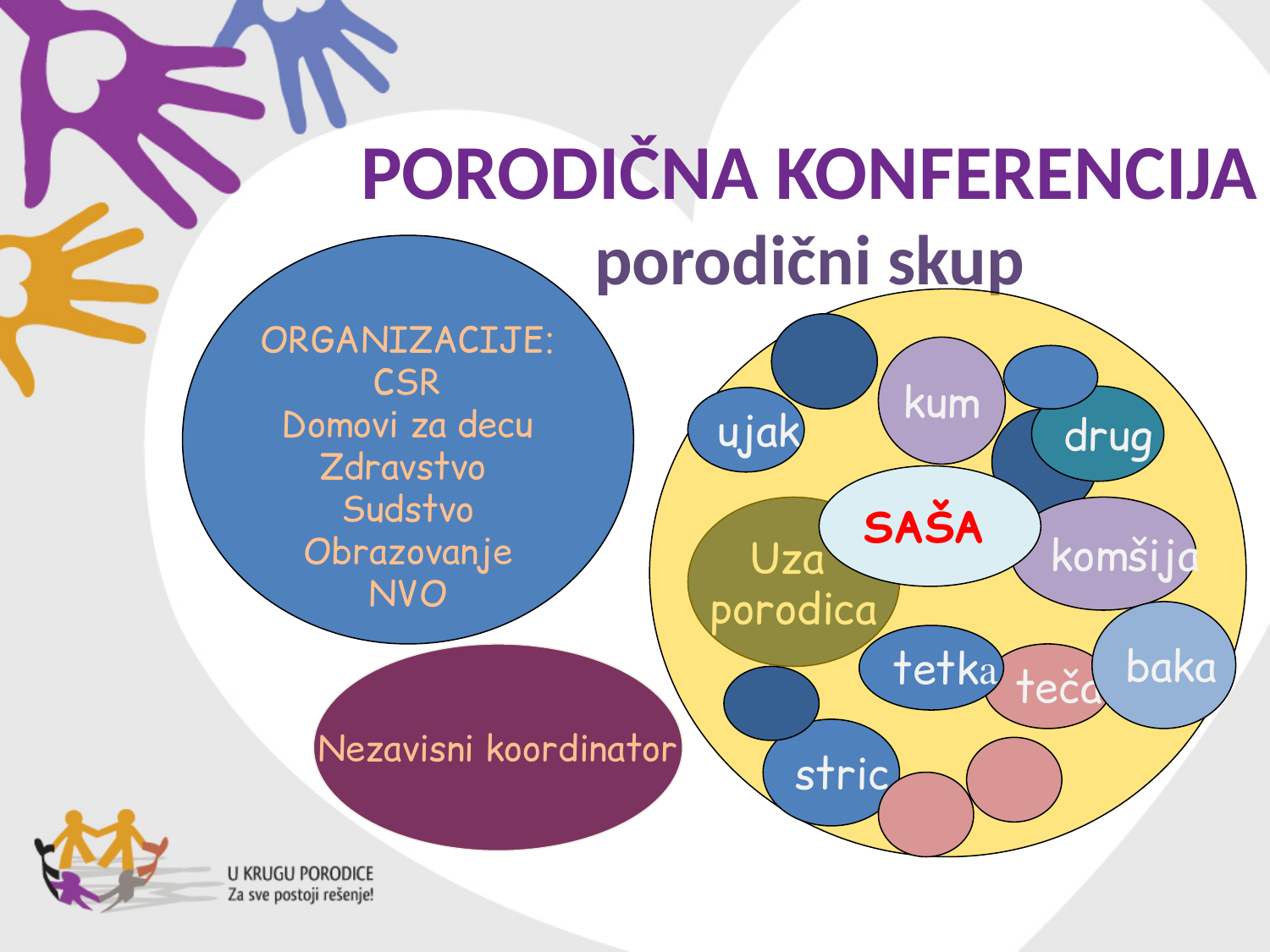

PORODIČNA KONFERENCIJA porodični skup

ORGANIZACIJE:
CSR
Domovi za decu
Zdravstvo
Sudstvo
Obrazovanje
NVO

kum

drug
ujak

SAŠA
Uza
porodica
komšija
baka
tetka

Nezavisni koordinator

teča

stric